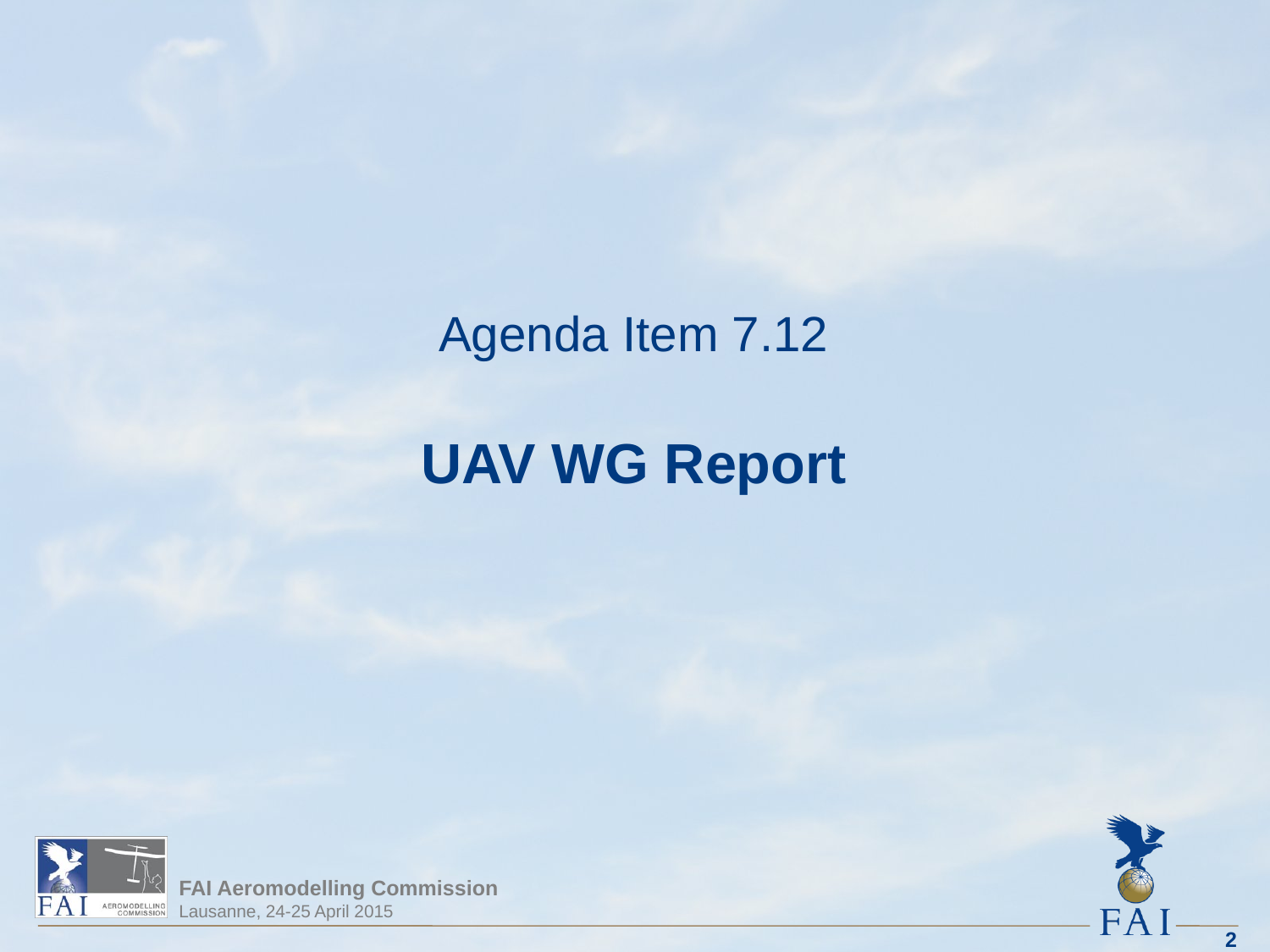

# Agenda Item 7.12
UAV WG Report